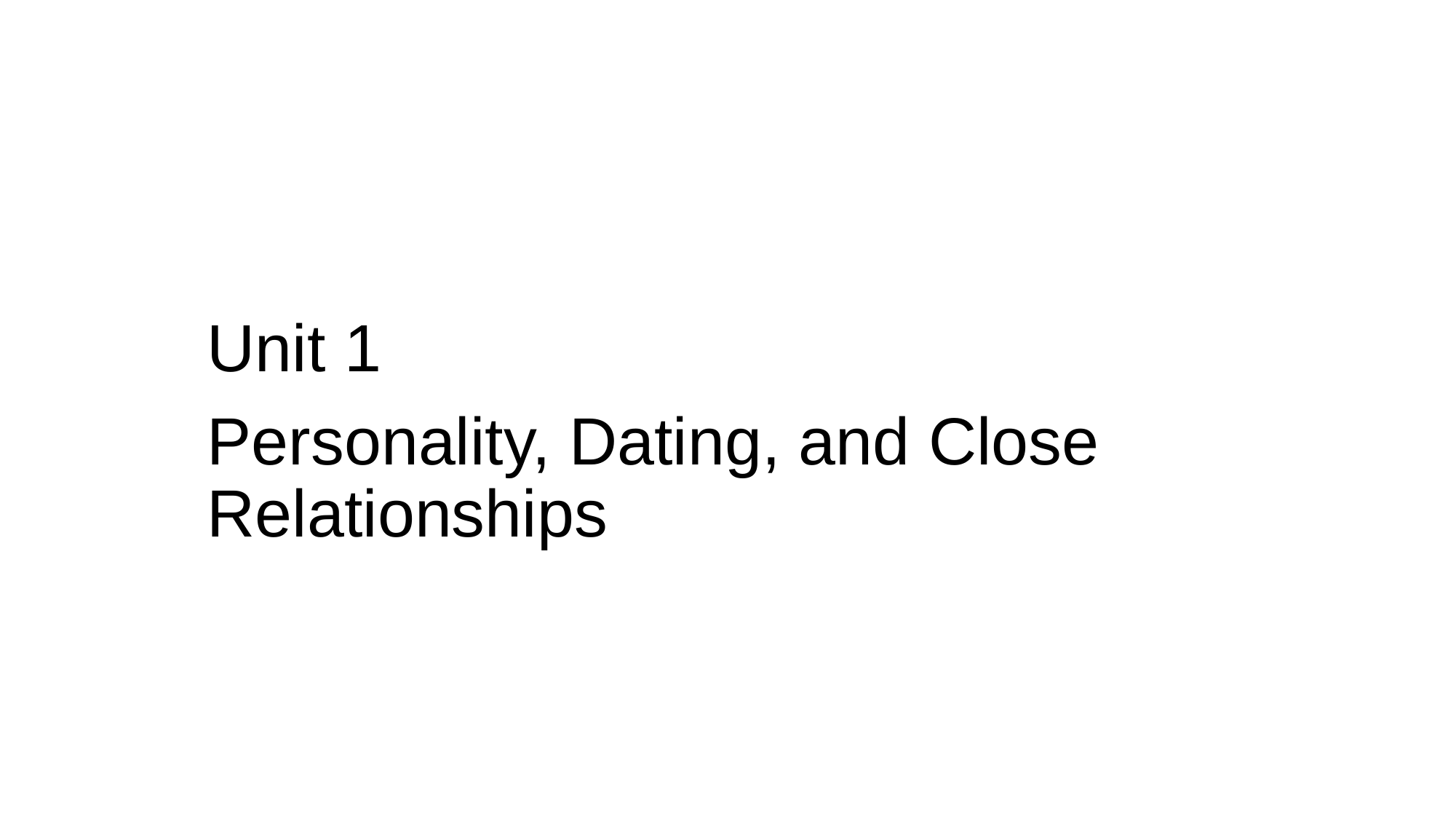

Unit 1
Personality, Dating, and Close Relationships